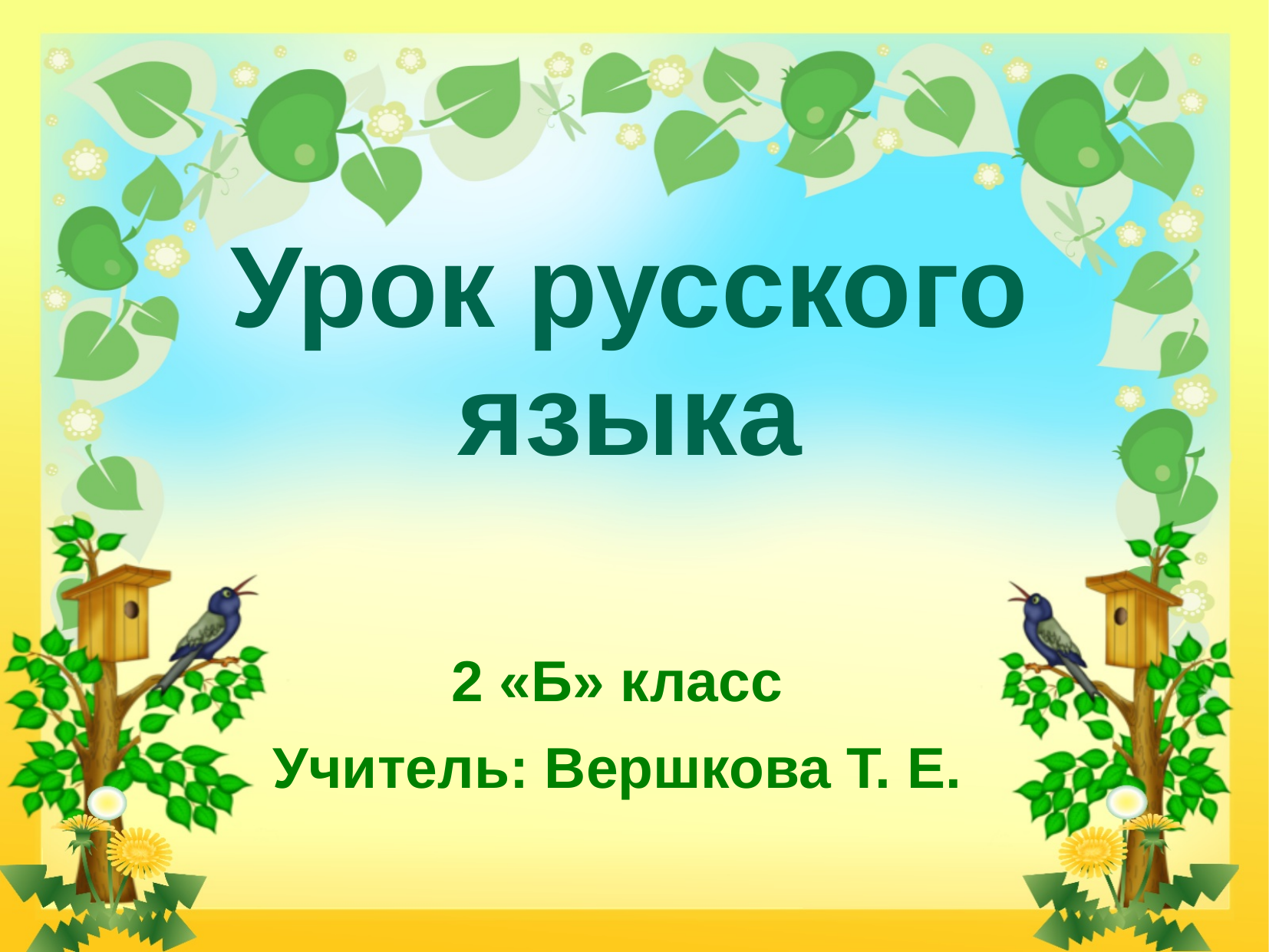

# Урок русского языка
2 «Б» класс
Учитель: Вершкова Т. Е.